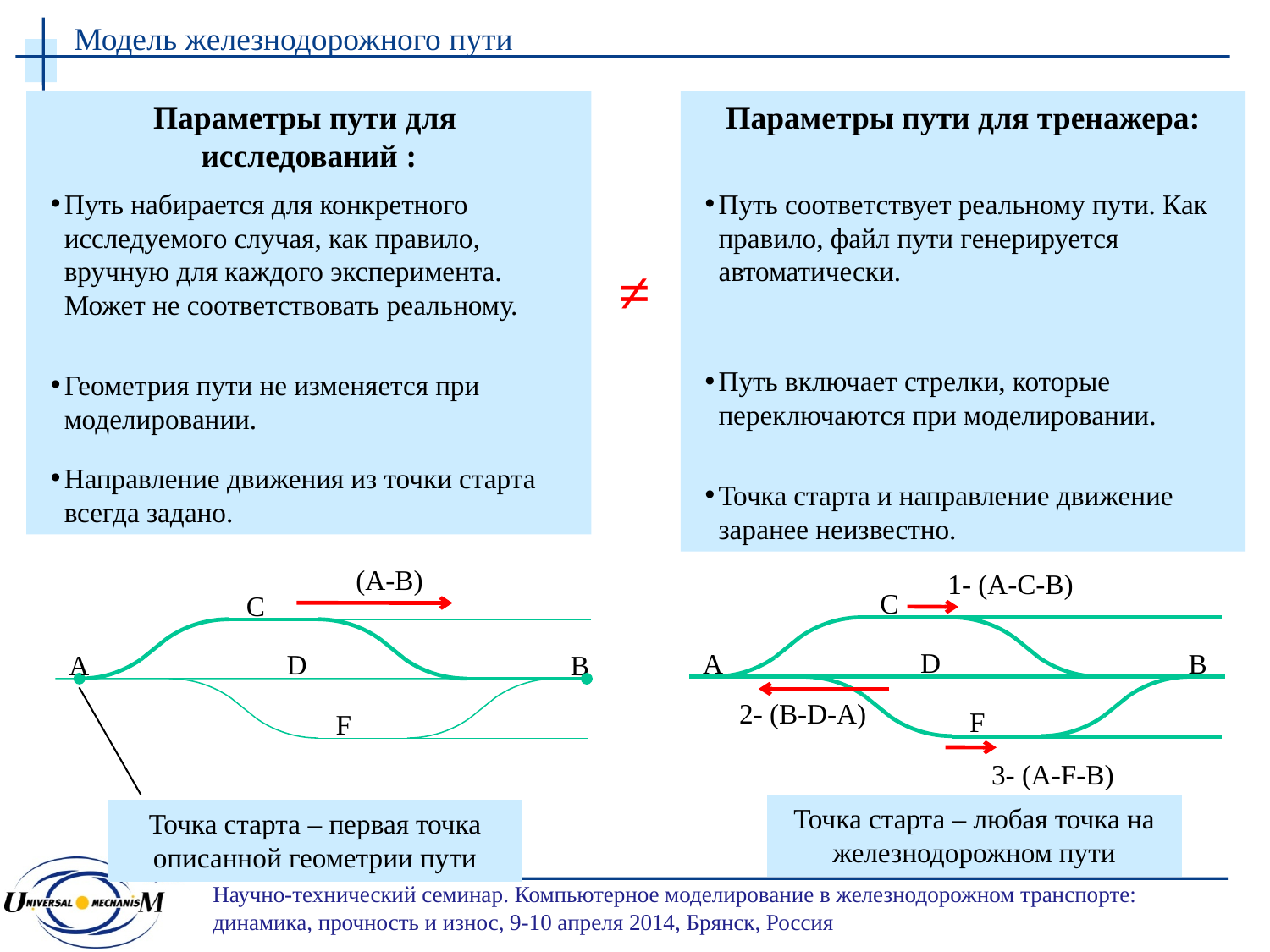

Модель железнодорожного пути
Параметры пути для
исследований :

Путь набирается для конкретного исследуемого случая, как правило, вручную для каждого эксперимента. Может не соответствовать реальному.

Геометрия пути не изменяется при моделировании.

Направление движения из точки старта всегда задано.
Параметры пути для тренажера:

Путь соответствует реальному пути. Как правило, файл пути генерируется автоматически.

Путь включает стрелки, которые переключаются при моделировании.

Точка старта и направление движение заранее неизвестно.
≠

C
D
A
B
F
1- (A-C-B)
2- (B-D-A)
3- (A-F-B)

C
D
A
B
F
(A-B)
Точка старта – любая точка на железнодорожном пути
Точка старта – первая точка описанной геометрии пути